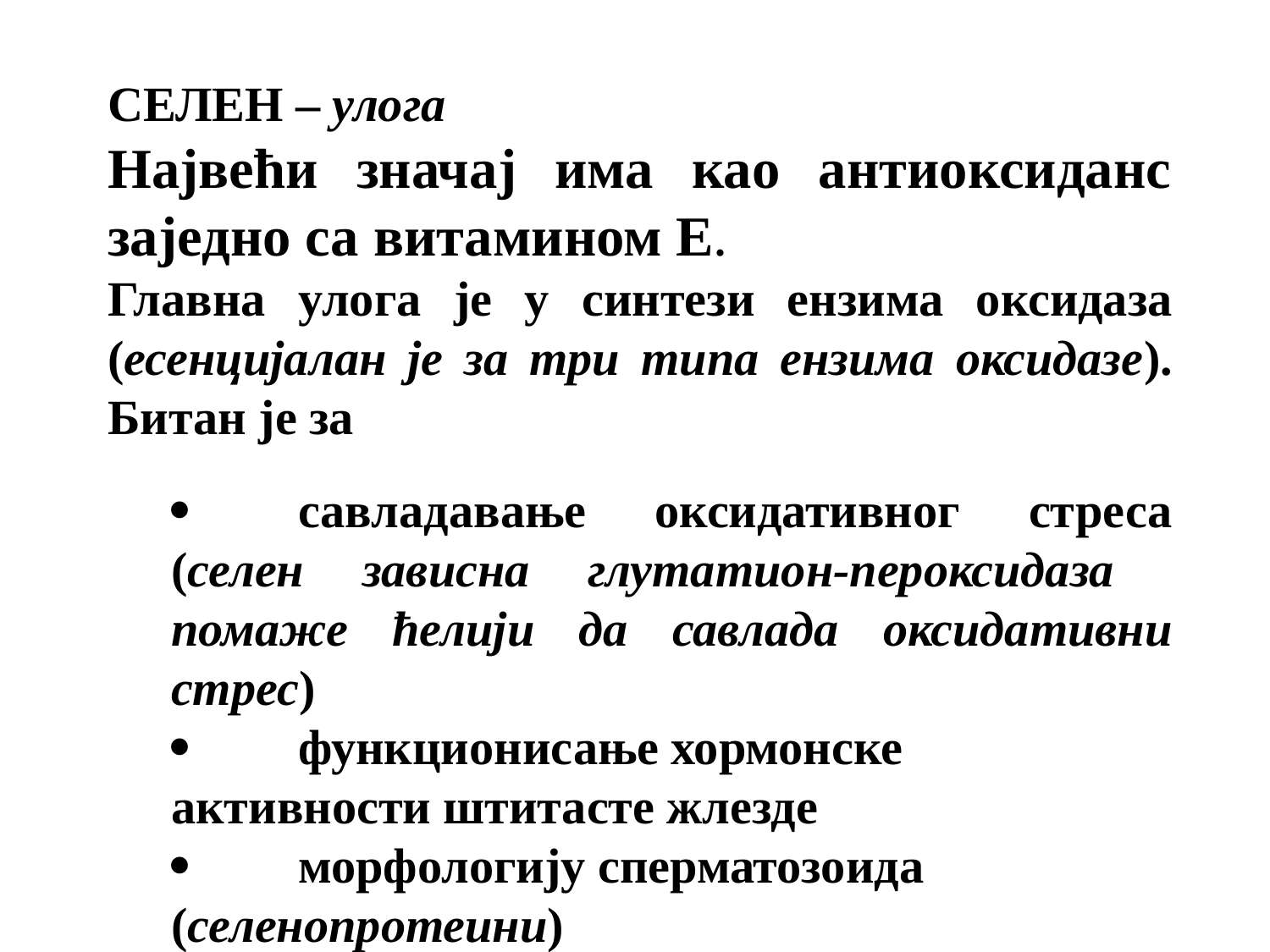

СЕЛЕН – улога
Највећи значај има као антиоксиданс заједно са витамином E.
Главна улога је у синтези ензима оксидаза (есенцијалан је за три типа ензима оксидазе). Битан је за

•	савладавање оксидативног стреса (селен зависна глутатион-пероксидаза  помаже ћелији да савлада оксидативни стрес)
•	функционисање хормонске активности штитасте жлезде
•	морфологију сперматозоида (селенопротеини)